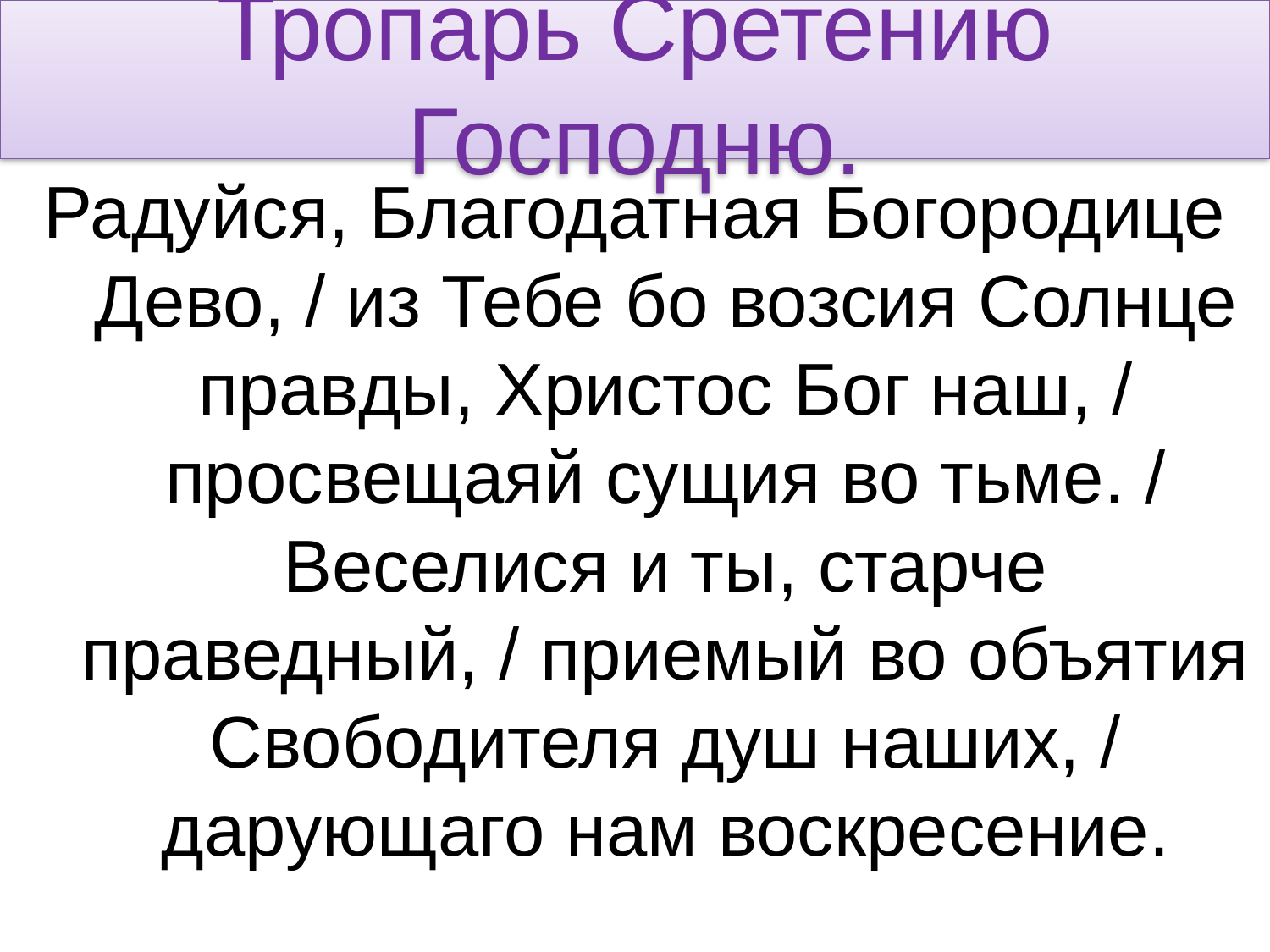

# Тропарь Сретению Господню.
Радуйся, Благодатная Богородице Дево, / из Тебе бо возсия Солнце правды, Христос Бог наш, / просвещаяй сущия во тьме. / Веселися и ты, старче праведный, / приемый во объятия Свободителя душ наших, / дарующаго нам воскресение.